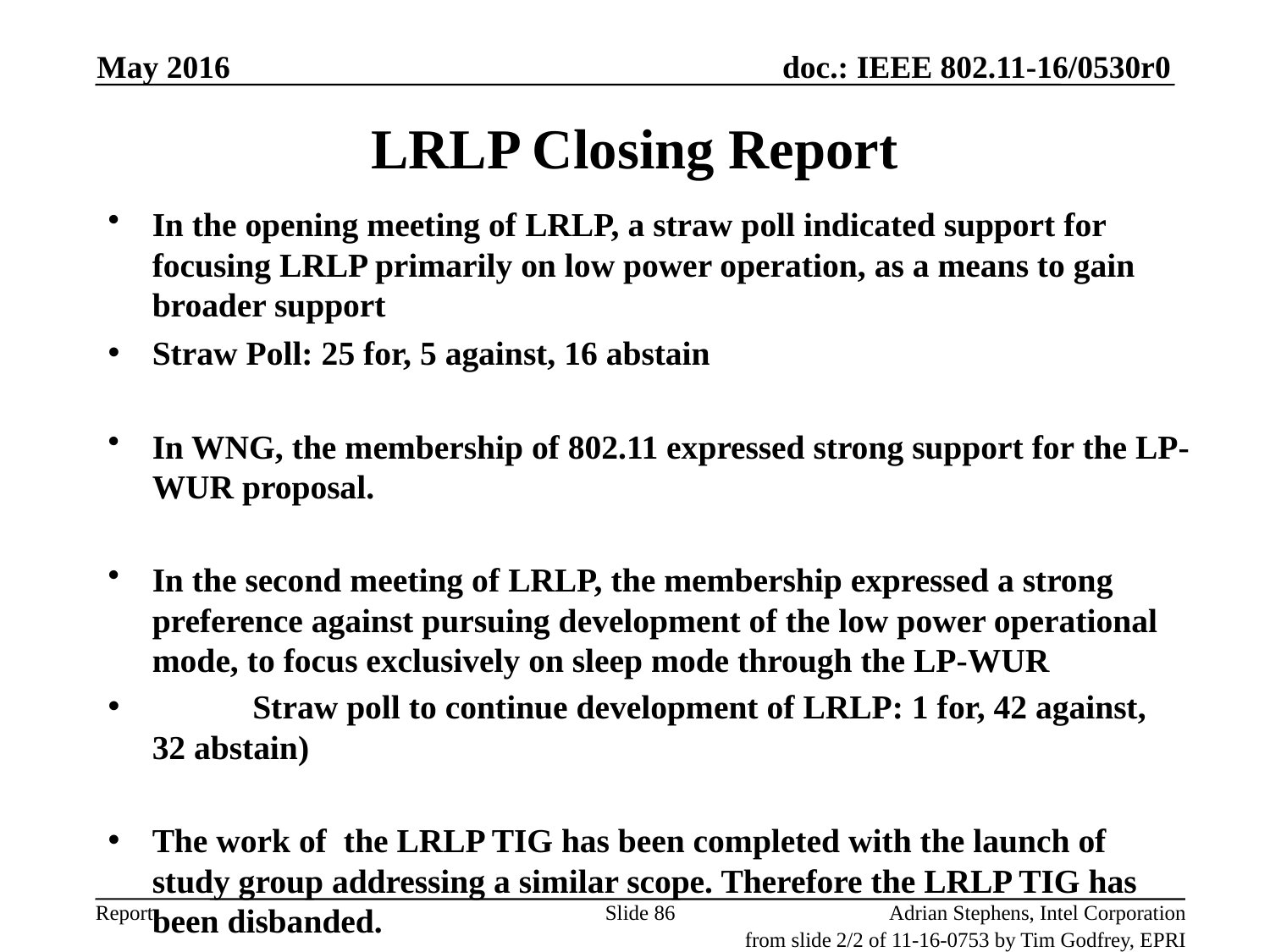

May 2016
# LRLP Closing Report
In the opening meeting of LRLP, a straw poll indicated support for focusing LRLP primarily on low power operation, as a means to gain broader support
Straw Poll: 25 for, 5 against, 16 abstain

In WNG, the membership of 802.11 expressed strong support for the LP-WUR proposal.

In the second meeting of LRLP, the membership expressed a strong preference against pursuing development of the low power operational mode, to focus exclusively on sleep mode through the LP-WUR
	Straw poll to continue development of LRLP: 1 for, 42 against,  32 abstain)

The work of  the LRLP TIG has been completed with the launch of study group addressing a similar scope. Therefore the LRLP TIG has been disbanded.
Slide 86
Adrian Stephens, Intel Corporation
from slide 2/2 of 11-16-0753 by Tim Godfrey, EPRI